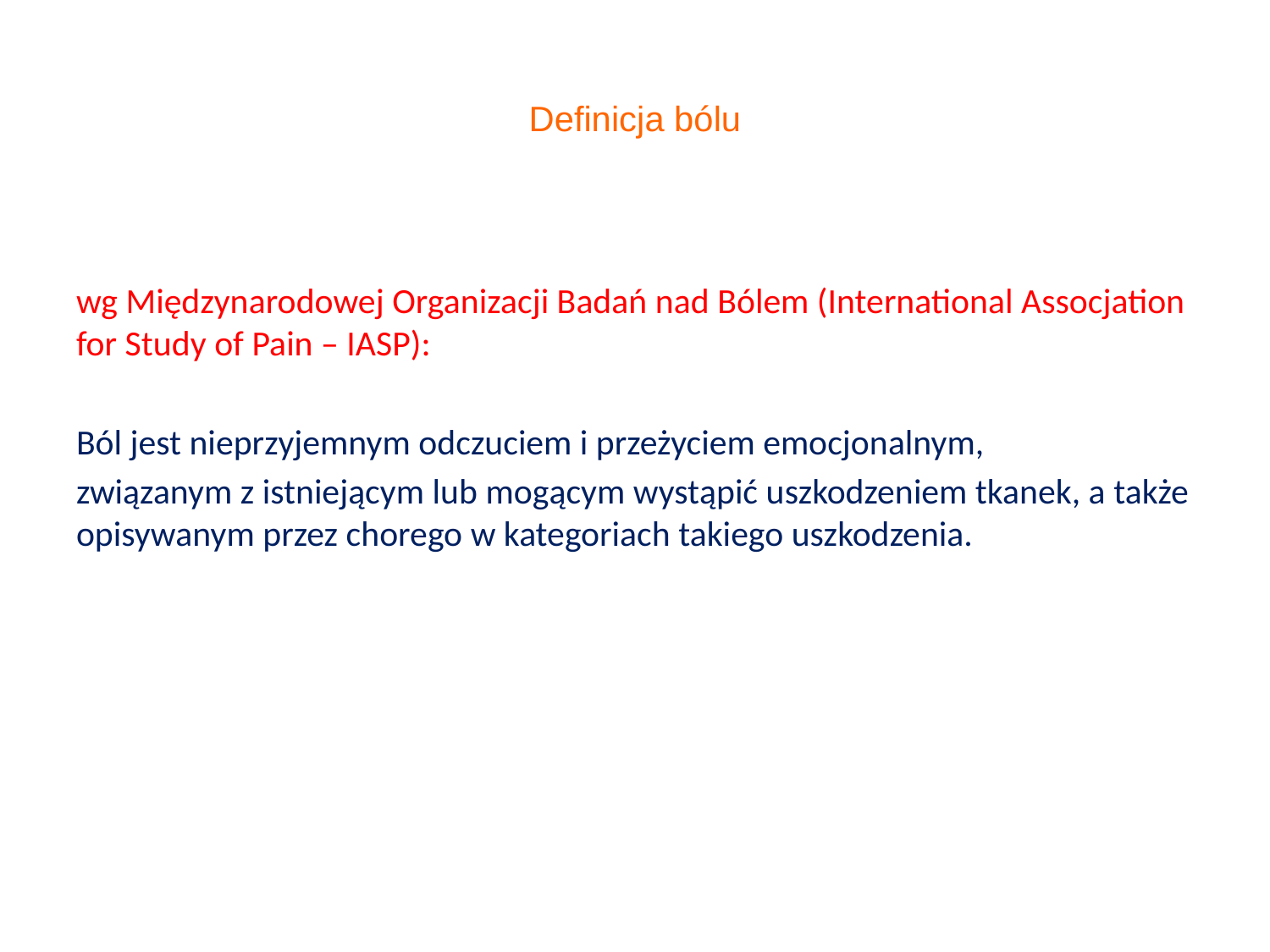

# Definicja bólu

wg Międzynarodowej Organizacji Badań nad Bólem (International Assocjation for Study of Pain – IASP):

Ból jest nieprzyjemnym odczuciem i przeżyciem emocjonalnym,
związanym z istniejącym lub mogącym wystąpić uszkodzeniem tkanek, a także opisywanym przez chorego w kategoriach takiego uszkodzenia.